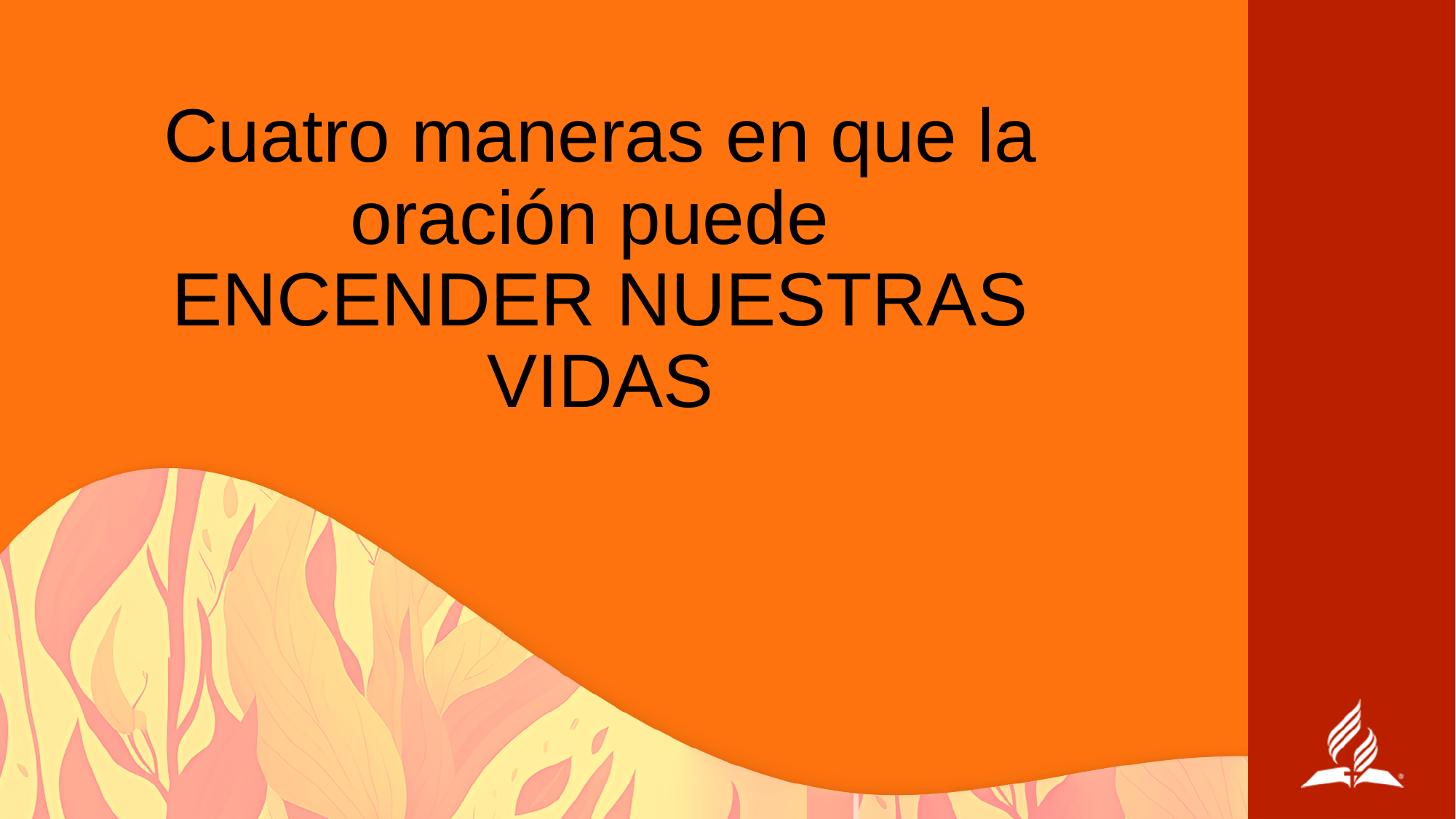

# Cuatro maneras en que la oración puede ENCENDER NUESTRAS VIDAS